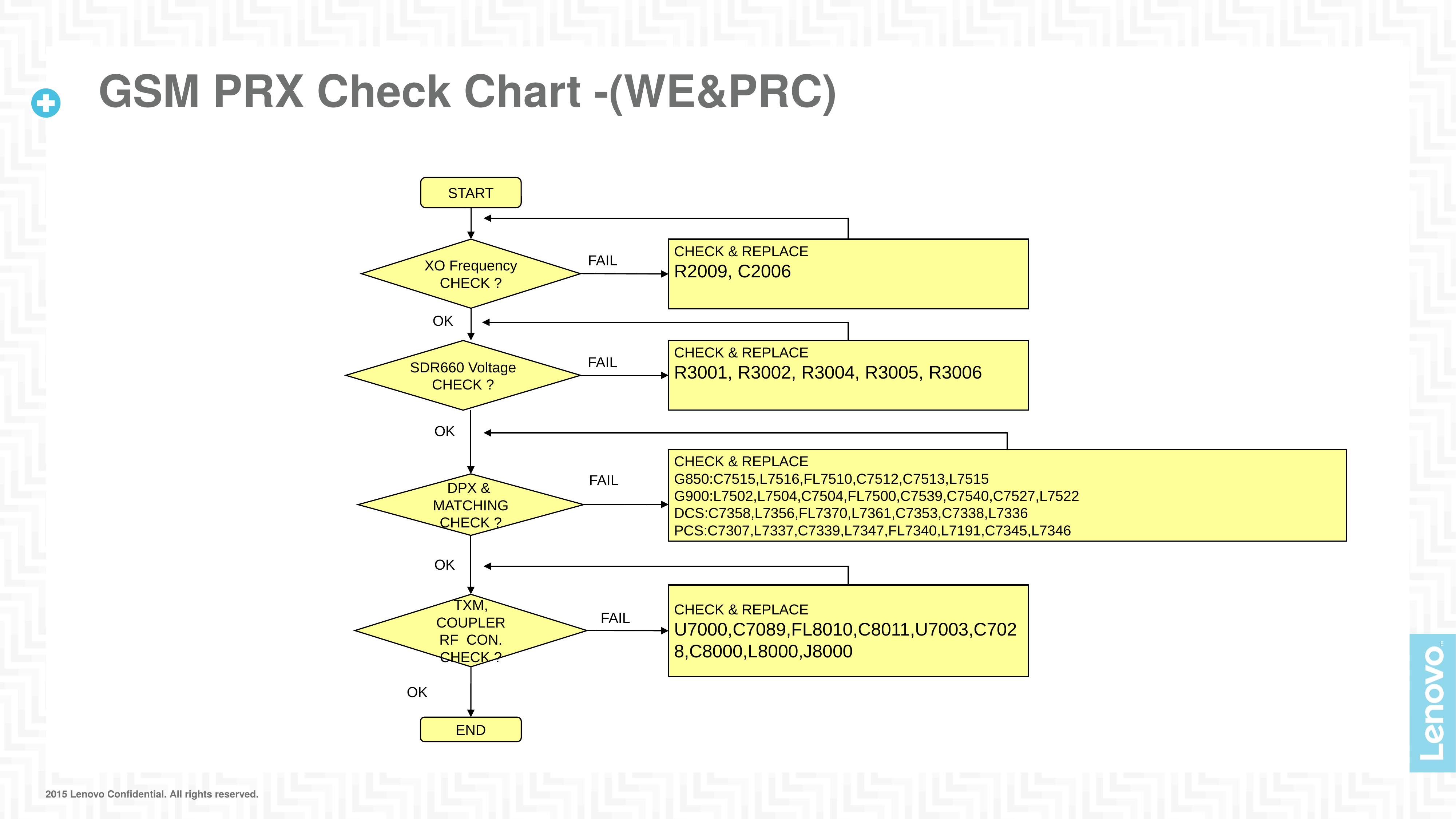

# GSM PRX Check Chart -(WE&PRC)
START

XO Frequency
CHECK ?

CHECK & REPLACE
R2009, C2006
FAIL
OK

SDR660 Voltage CHECK ?

CHECK & REPLACE
R3001, R3002, R3004, R3005, R3006
FAIL
OK
CHECK & REPLACE
G850:C7515,L7516,FL7510,C7512,C7513,L7515
G900:L7502,L7504,C7504,FL7500,C7539,C7540,C7527,L7522
DCS:C7358,L7356,FL7370,L7361,C7353,C7338,L7336
PCS:C7307,L7337,C7339,L7347,FL7340,L7191,C7345,L7346

FAIL
DPX &  MATCHING CHECK ?
OK
CHECK & REPLACE
U7000,C7089,FL8010,C8011,U7003,C7028,C8000,L8000,J8000
TXM, COUPLER
RF  CON. CHECK ?
FAIL
OK
OK
END